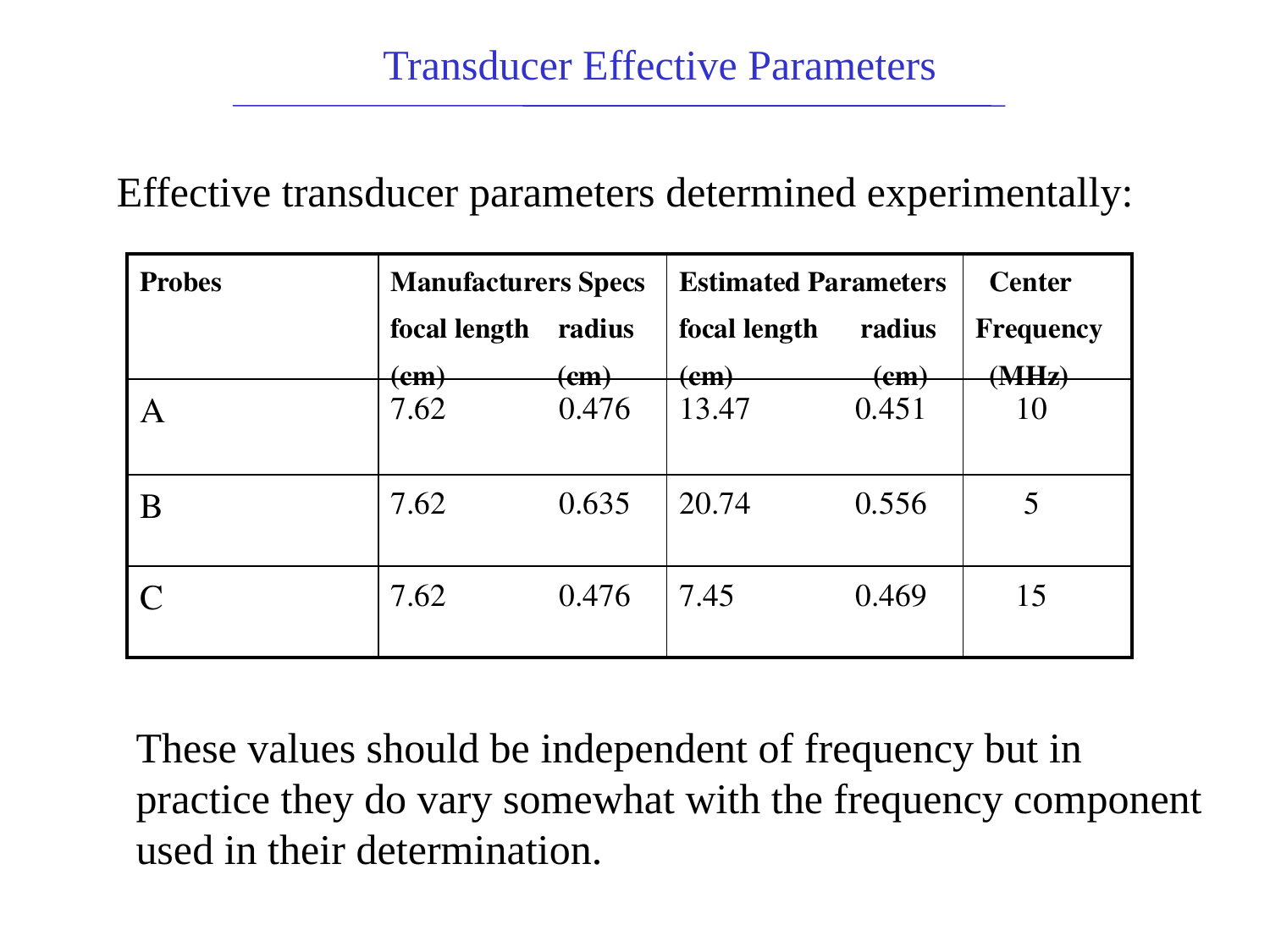

Transducer Effective Parameters

Effective transducer parameters determined experimentally:
| Probes | Manufacturers Specs focal length radius (cm) (cm) | Estimated Parameters focal length radius (cm) (cm) | Center Frequency (MHz) |
| --- | --- | --- | --- |
| A | 7.62 0.476 | 13.47 0.451 | 10 |
| B | 7.62 0.635 | 20.74 0.556 | 5 |
| C | 7.62 0.476 | 7.45 0.469 | 15 |
These values should be independent of frequency but in
practice they do vary somewhat with the frequency component
used in their determination.